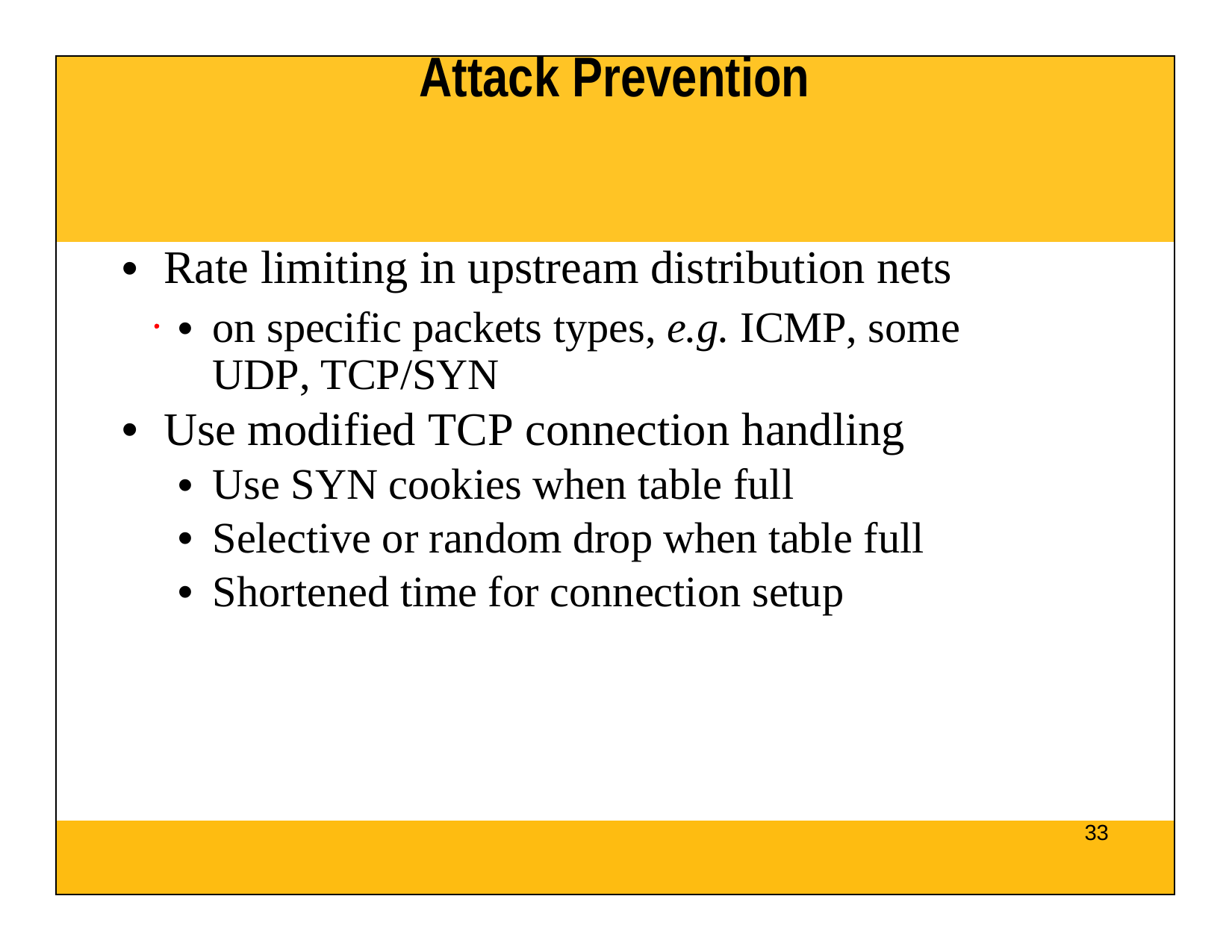

| Attack Prevention |
| --- |
| Rate limiting in upstream distribution nets on specific packets types, e.g. ICMP, some UDP, TCP/SYN Use modified TCP connection handling Use SYN cookies when table full Selective or random drop when table full Shortened time for connection setup |
| 33 |